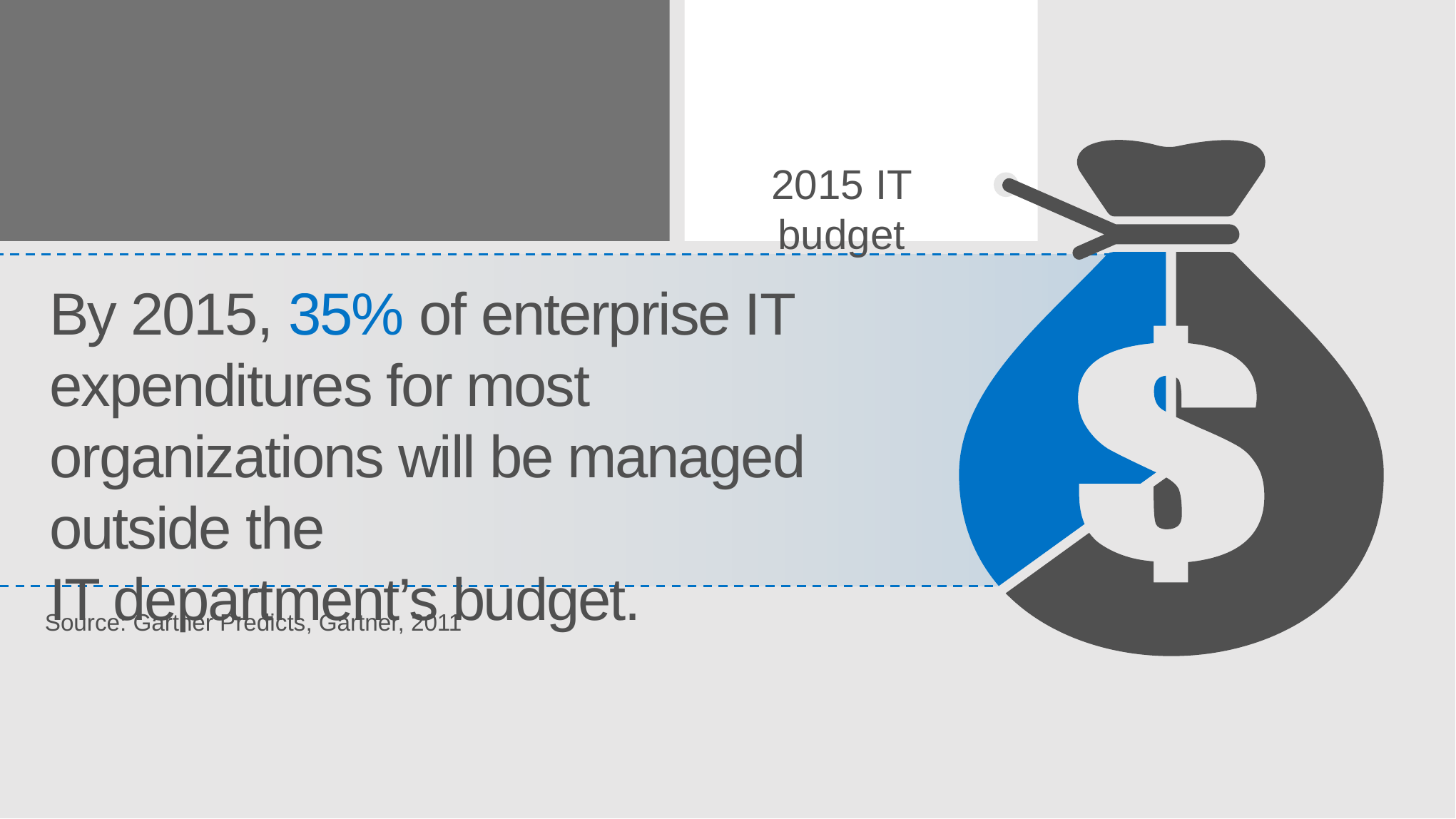

2015 IT budget

By 2015, 35% of enterprise IT expenditures for most organizations will be managed outside the
IT department’s budget.

Source: Gartner Predicts, Gartner, 2011